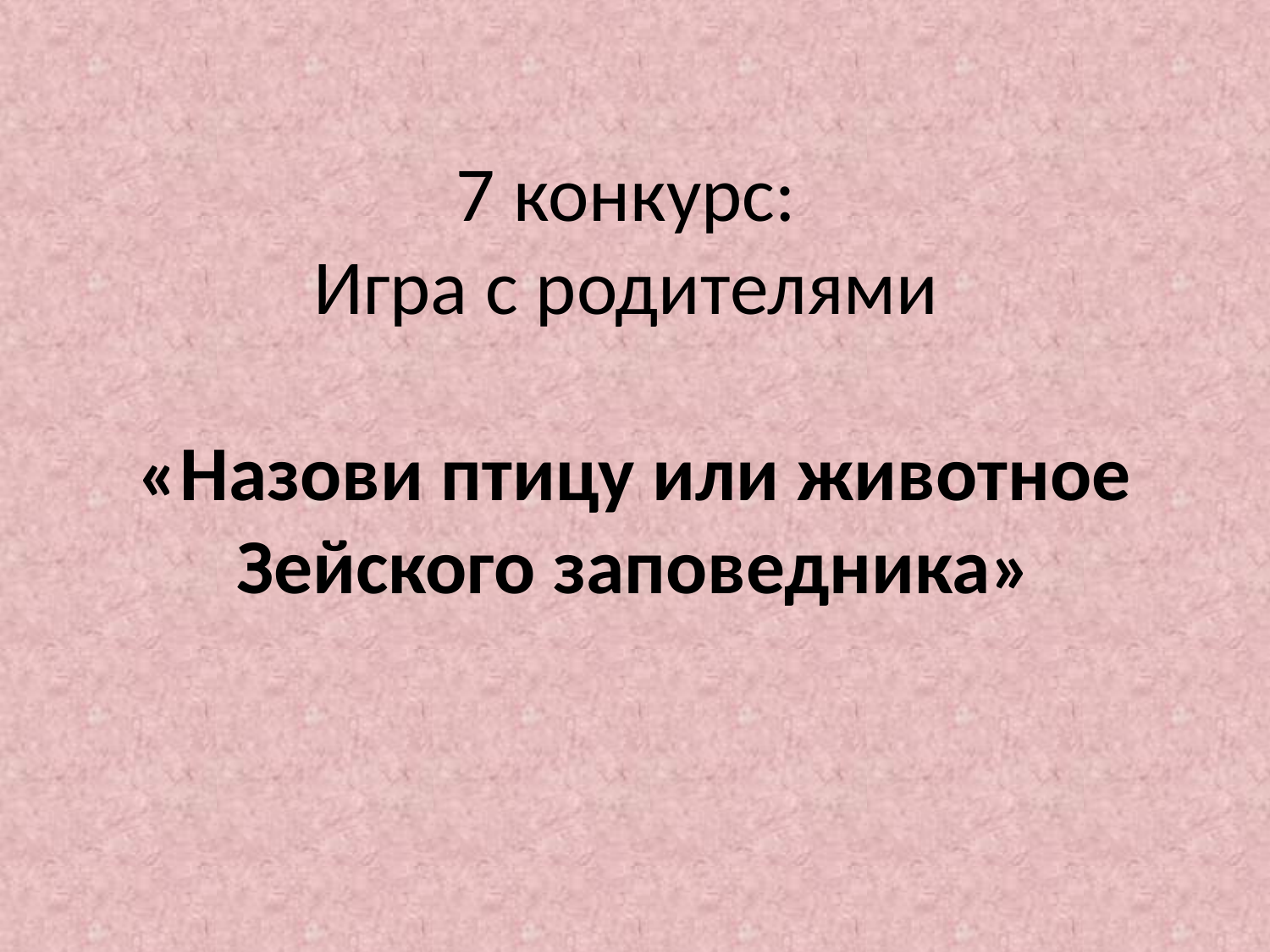

# 7 конкурс: Игра с родителями «Назови птицу или животное Зейского заповедника»